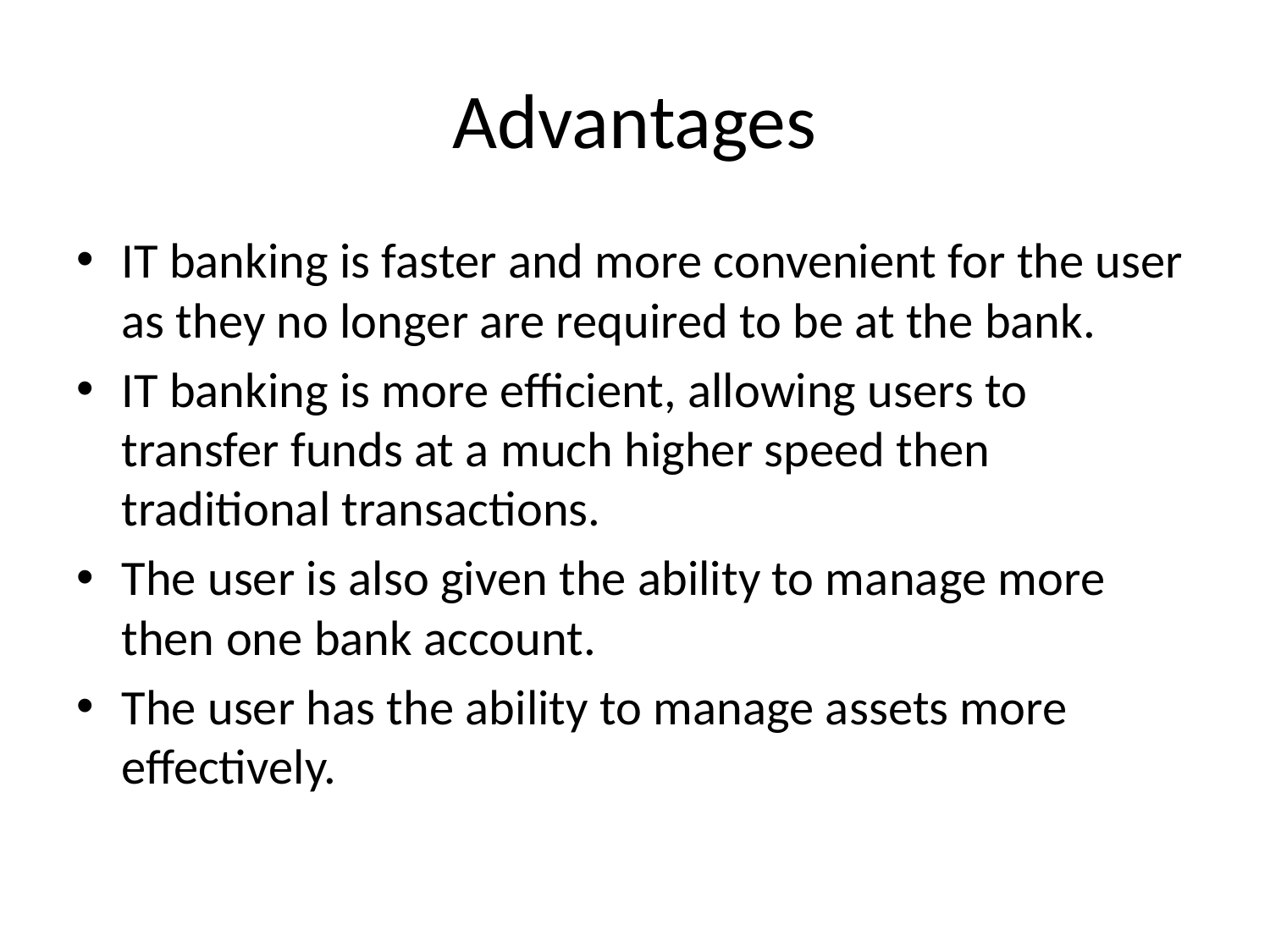

# Advantages
IT banking is faster and more convenient for the user as they no longer are required to be at the bank.
IT banking is more efficient, allowing users to transfer funds at a much higher speed then traditional transactions.
The user is also given the ability to manage more then one bank account.
The user has the ability to manage assets more effectively.